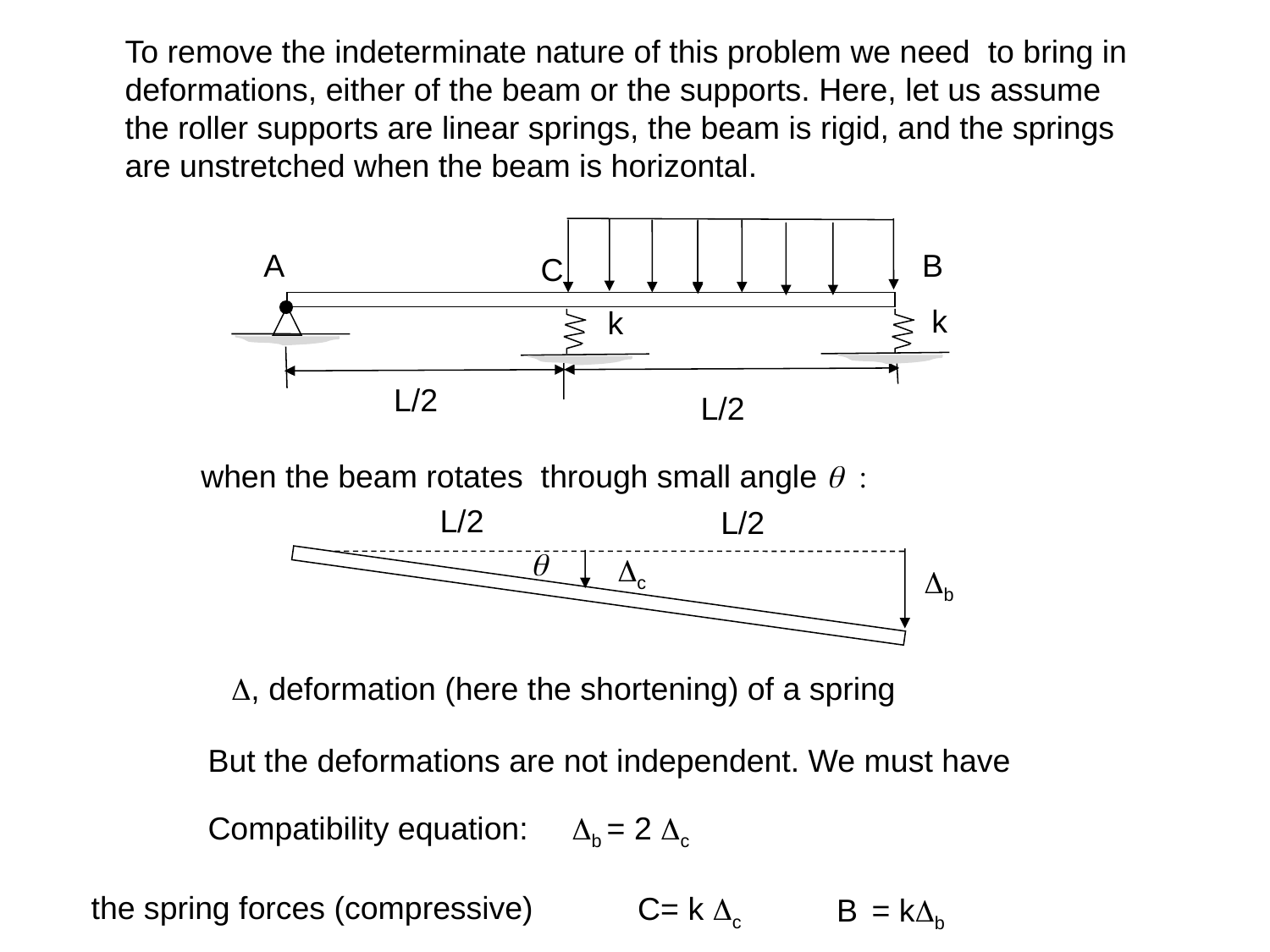

To remove the indeterminate nature of this problem we need  to bring in deformations, either of the beam or the supports. Here, let us assume the roller supports are linear springs, the beam is rigid, and the springs are unstretched when the beam is horizontal.

A
B
C

k
k

L/2
L/2
when the beam rotates  through small angle θ :
L/2
L/2
θ
Δc

Δb

Δ, deformation (here the shortening) of a spring
But the deformations are not independent. We must have
Compatibility equation:
Δb = 2 Δc
the spring forces (compressive)
C= k Δc
B  = kΔb